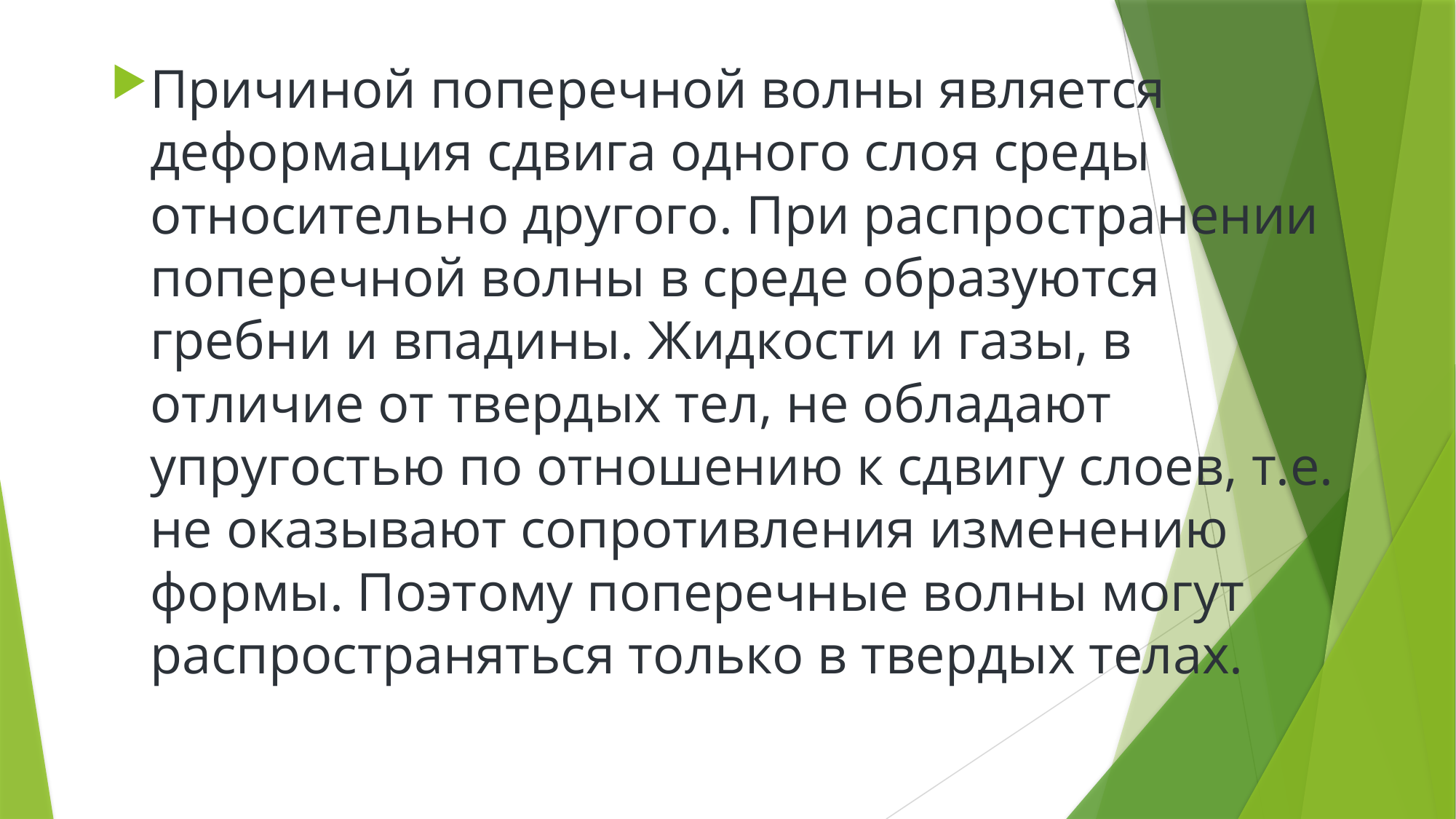

Причиной поперечной волны является деформация сдвига одного слоя среды относительно другого. При распространении поперечной волны в среде образуются гребни и впадины. Жидкости и газы, в отличие от твердых тел, не обладают упругостью по отношению к сдвигу слоев, т.е. не оказывают сопротивления изменению формы. Поэтому поперечные волны могут распространяться только в твердых телах.